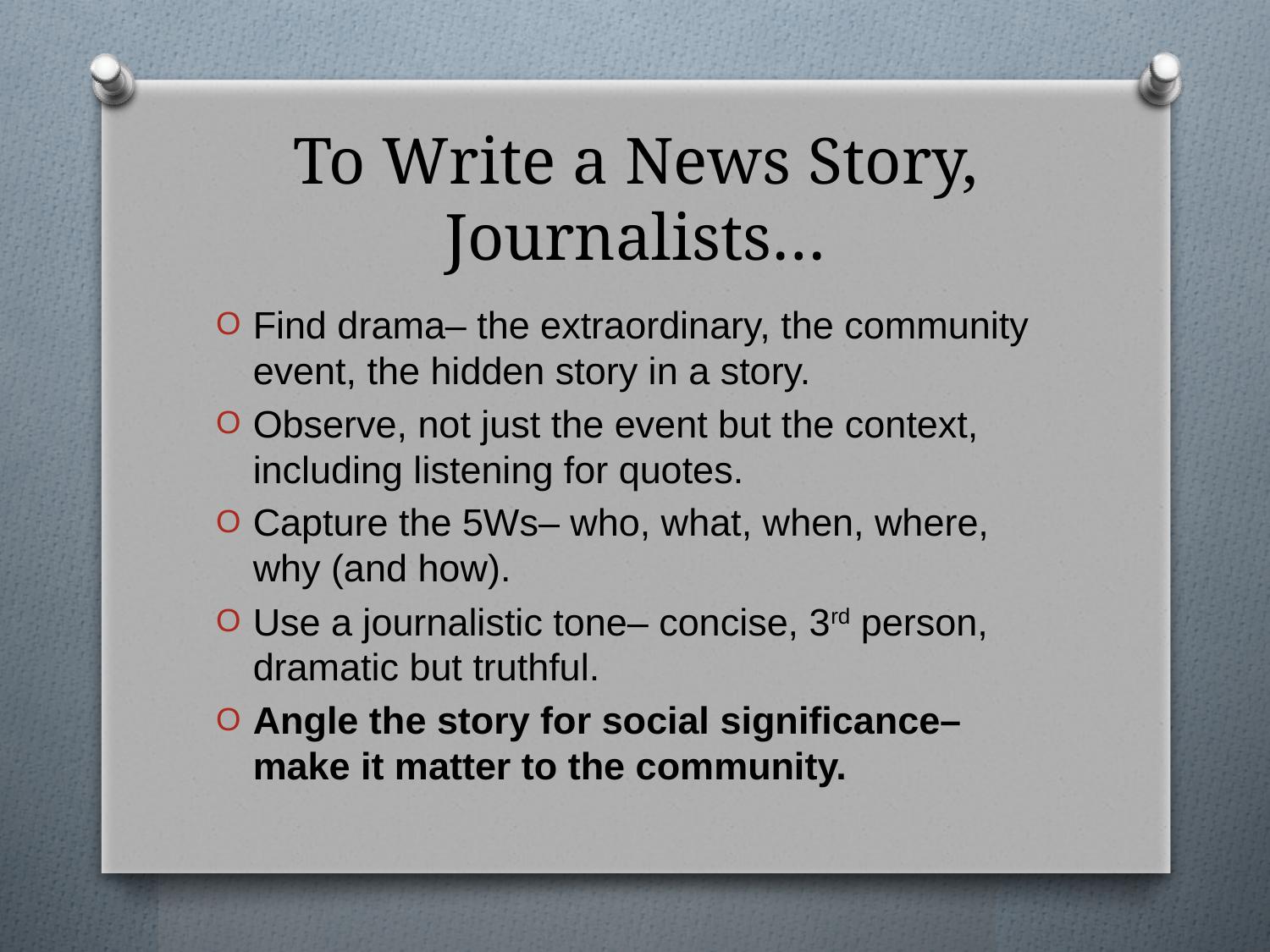

# To Write a News Story, Journalists…
Find drama– the extraordinary, the community event, the hidden story in a story.
Observe, not just the event but the context, including listening for quotes.
Capture the 5Ws– who, what, when, where, why (and how).
Use a journalistic tone– concise, 3rd person, dramatic but truthful.
Angle the story for social significance– make it matter to the community.